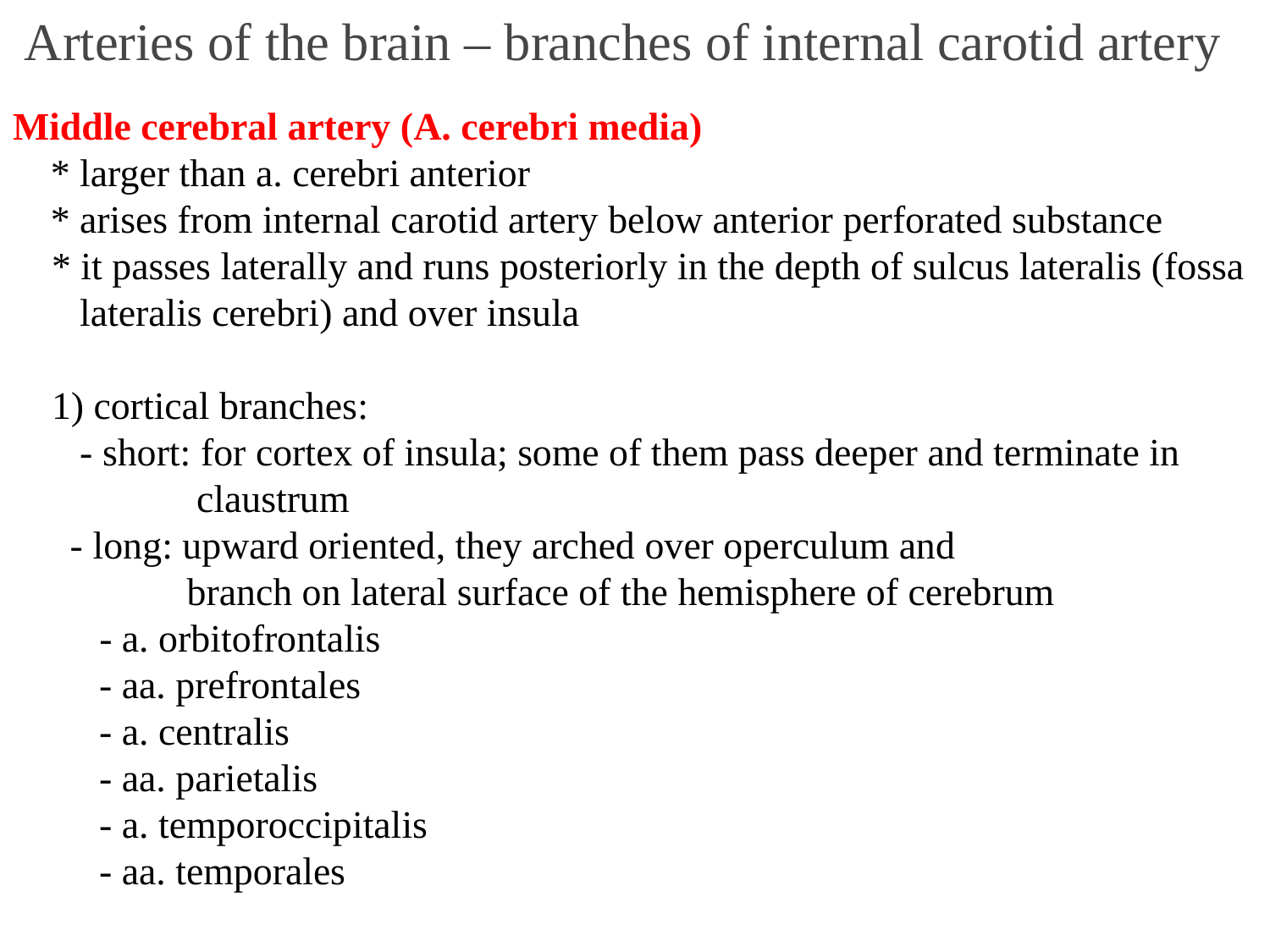

# Arteries of the brain – branches of internal carotid artery
Middle cerebral artery (A. cerebri media)
* larger than a. cerebri anterior
* arises from internal carotid artery below anterior perforated substance
    * it passes laterally and runs posteriorly in the depth of sulcus lateralis (fossa
   lateralis cerebri) and over insula
    1) cortical branches:
   - short: for cortex of insula; some of them pass deeper and terminate in
               claustrum
	  - long: upward oriented, they arched over operculum and
              branch on lateral surface of the hemisphere of cerebrum
     - a. orbitofrontalis
     - aa. prefrontales
     - a. centralis
     - aa. parietalis
     - a. temporoccipitalis
     - aa. temporales